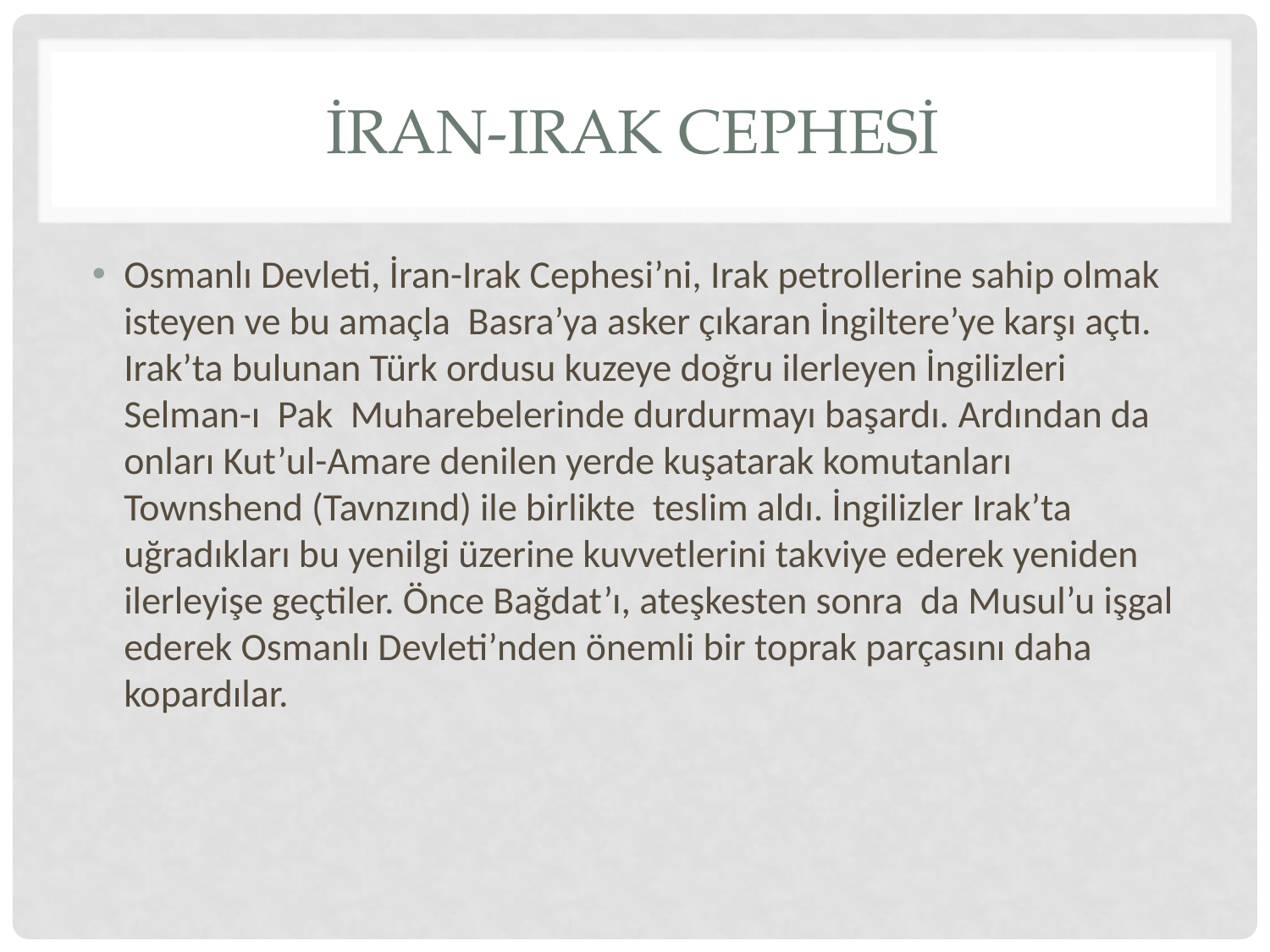

# İran-Irak Cephesi
Osmanlı Devleti, İran-Irak Cephesi’ni, Irak petrollerine sahip olmak isteyen ve bu amaçla  Basra’ya asker çıkaran İngiltere’ye karşı açtı. Irak’ta bulunan Türk ordusu kuzeye doğru ilerleyen İngilizleri Selman-ı  Pak  Muharebelerinde durdurmayı başardı. Ardından da onları Kut’ul-Amare denilen yerde kuşatarak komutanları Townshend (Tavnzınd) ile birlikte  teslim aldı. İngilizler Irak’ta uğradıkları bu yenilgi üzerine kuvvetlerini takviye ederek yeniden ilerleyişe geçtiler. Önce Bağdat’ı, ateşkesten sonra  da Musul’u işgal ederek Osmanlı Devleti’nden önemli bir toprak parçasını daha kopardılar.